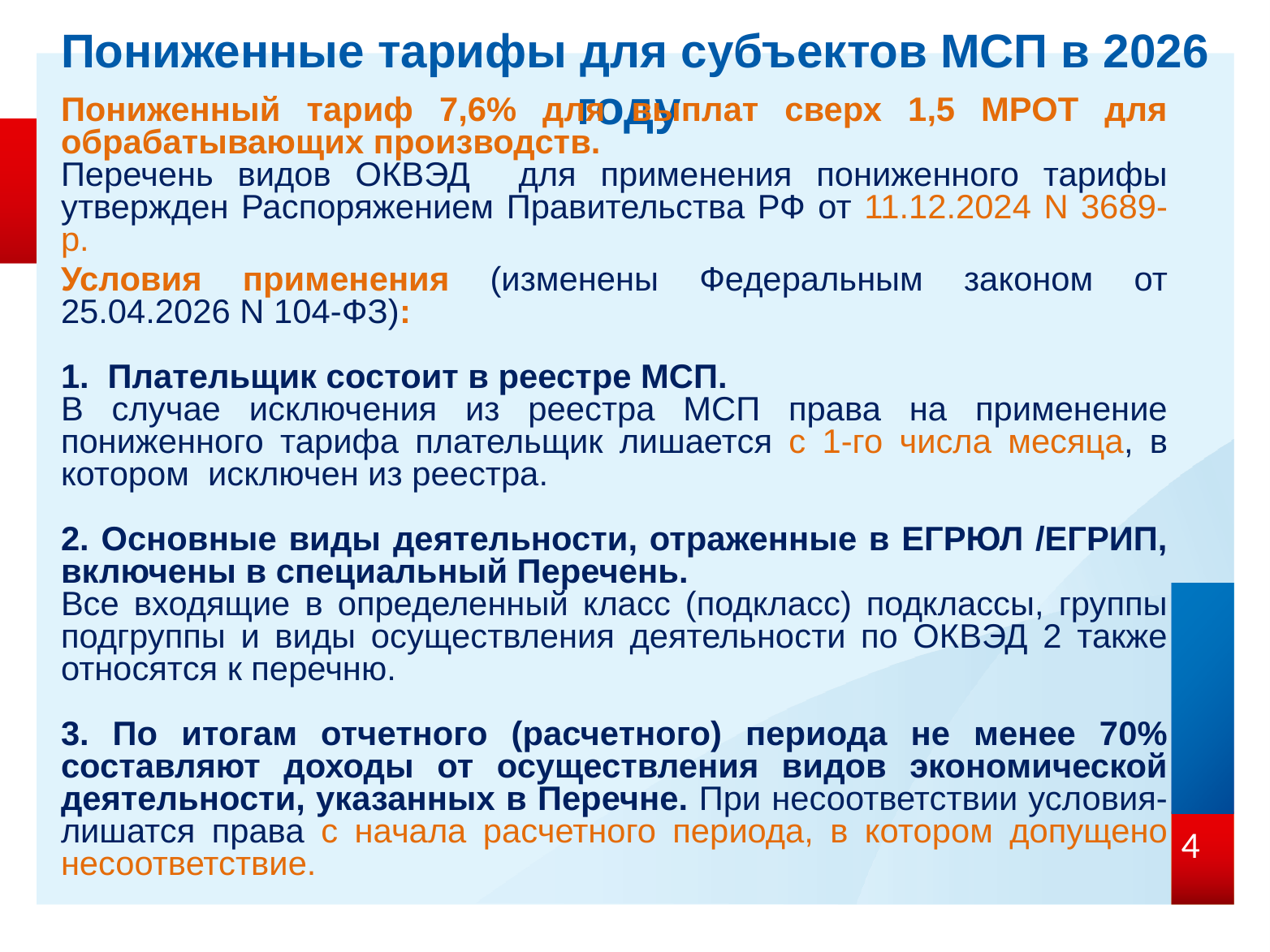

Пониженные тарифы для субъектов МСП в 2026 году

Пониженный тариф 7,6% для выплат сверх 1,5 МРОТ для обрабатывающих производств.
Перечень видов ОКВЭД  для применения пониженного тарифы утвержден Распоряжением Правительства РФ от 11.12.2024 N 3689-р.

Условия применения (изменены Федеральным законом от 25.04.2026 N 104-ФЗ):

1.  Плательщик состоит в реестре МСП.
В случае исключения из реестра МСП права на применение пониженного тарифа плательщик лишается с 1-го числа месяца, в котором  исключен из реестра.

2. Основные виды деятельности, отраженные в ЕГРЮЛ /ЕГРИП, включены в специальный Перечень.
Все входящие в определенный класс (подкласс) подклассы, группы подгруппы и виды осуществления деятельности по ОКВЭД 2 также относятся к перечню.

3. По итогам отчетного (расчетного) периода не менее 70% составляют доходы от осуществления видов экономической деятельности, указанных в Перечне. При несоответствии условия-лишатся права с начала расчетного периода, в котором допущено несоответствие.

4